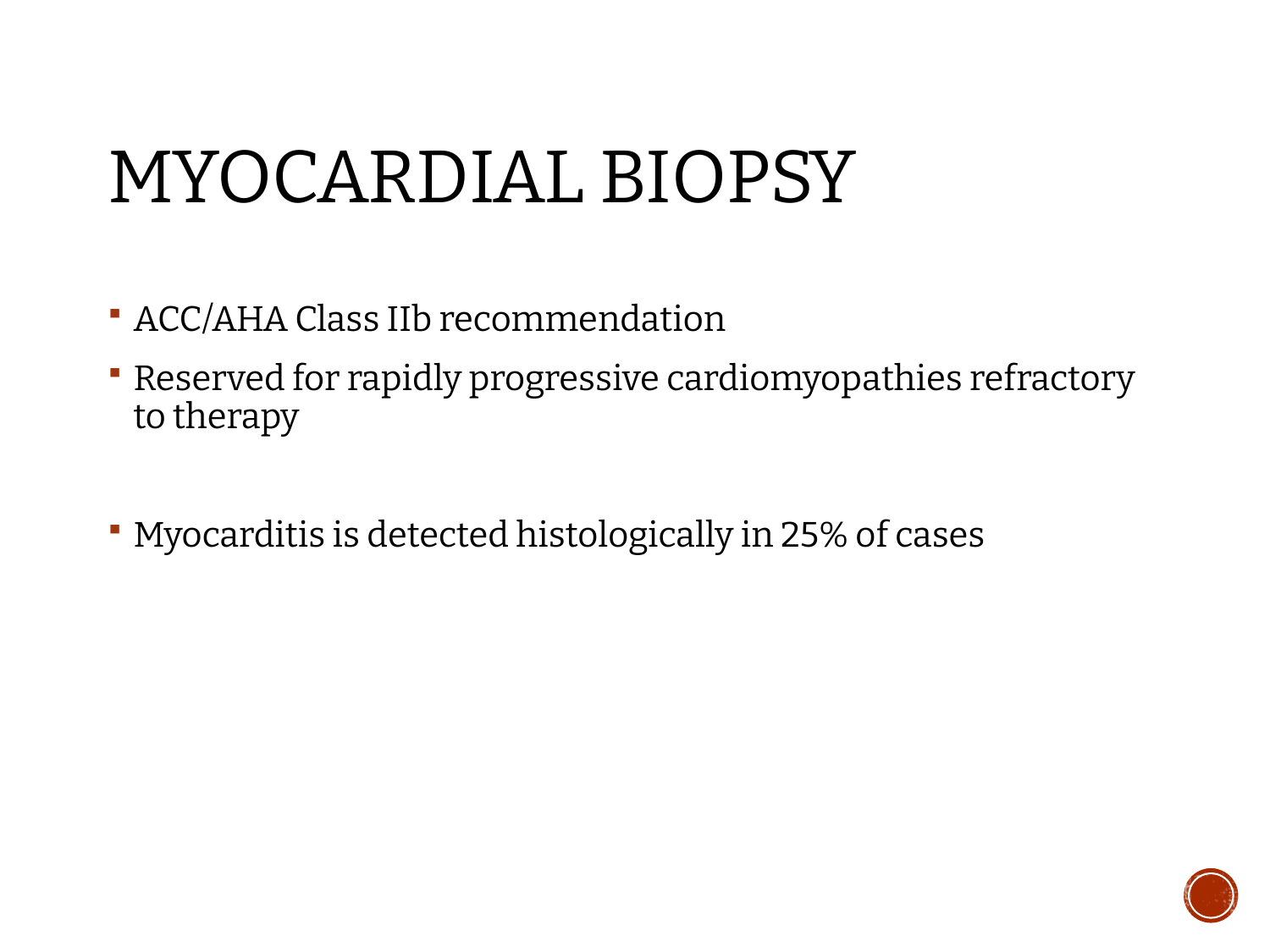

# myocardial biopsy
ACC/AHA Class IIb recommendation
Reserved for rapidly progressive cardiomyopathies refractory to therapy

Myocarditis is detected histologically in 25% of cases